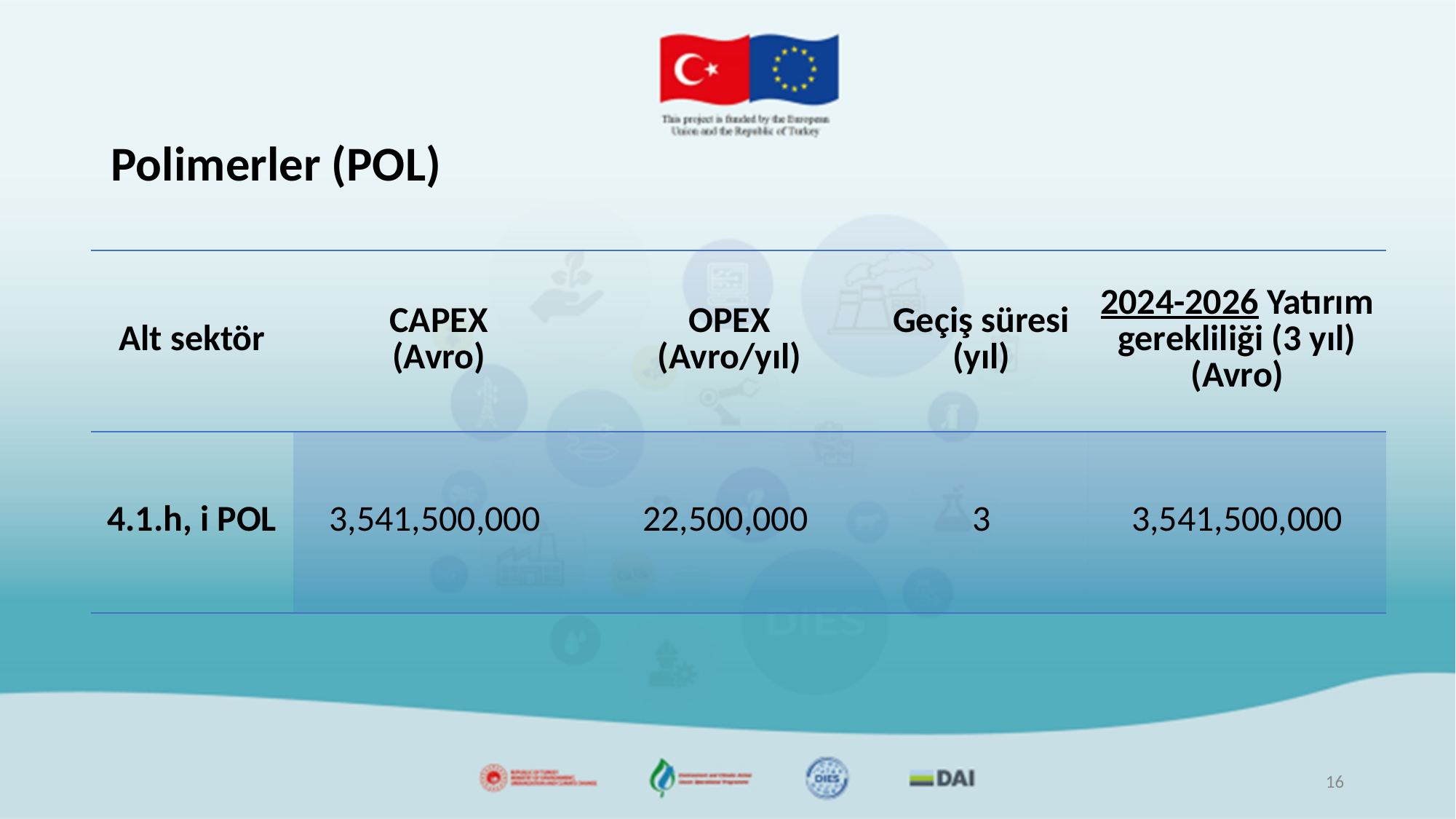

# Polimerler (POL)
| Alt sektör | CAPEX (Avro) | OPEX (Avro/yıl) | Geçiş süresi (yıl) | 2024-2026 Yatırım gerekliliği (3 yıl) (Avro) |
| --- | --- | --- | --- | --- |
| 4.1.h, i POL | 3,541,500,000 | 22,500,000 | 3 | 3,541,500,000 |
16